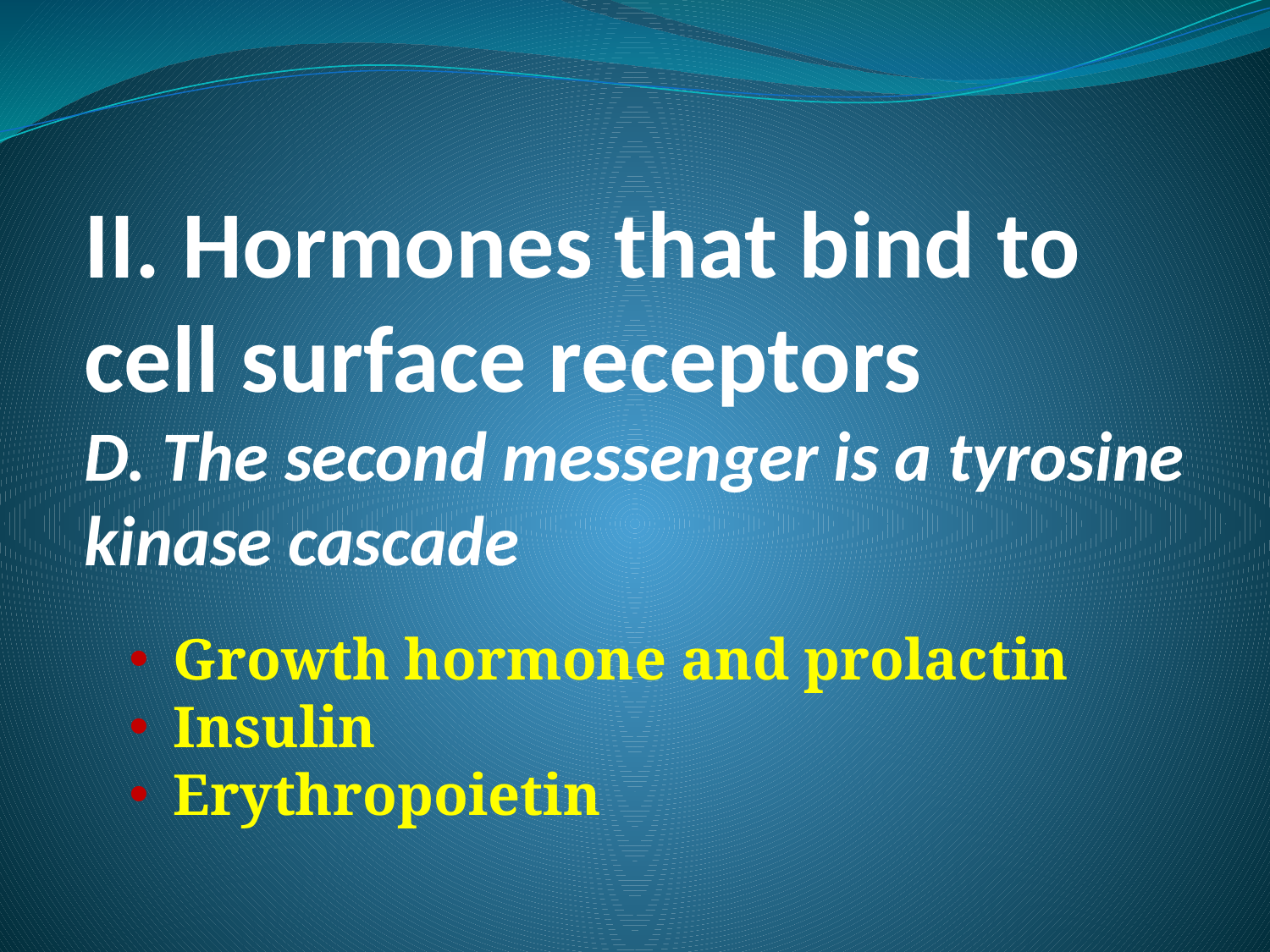

# II. Hormones that bind to cell surface receptors D. The second messenger is a tyrosine kinase cascade
 Growth hormone and prolactin
 Insulin
 Erythropoietin